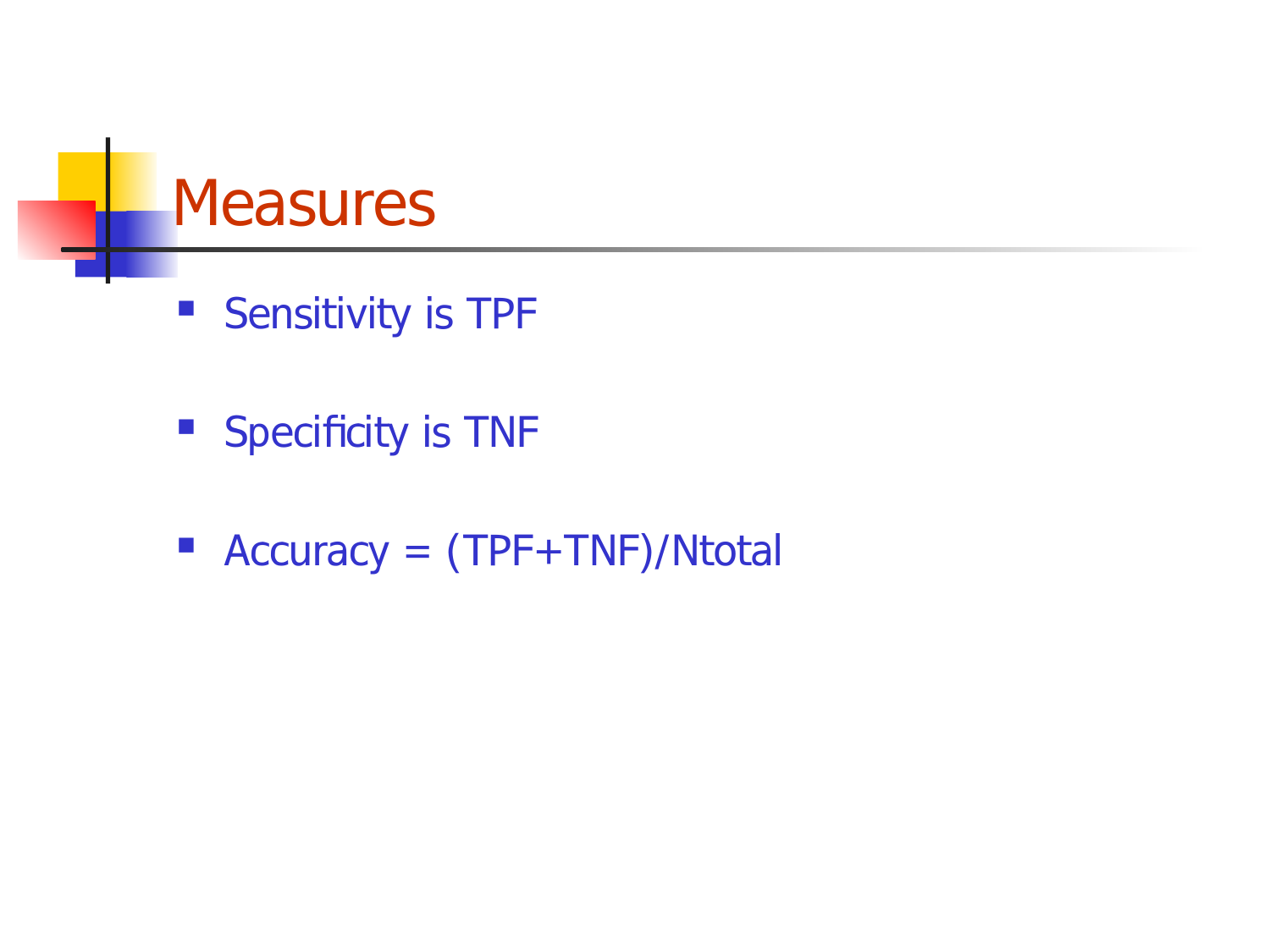

Measures
Sensitivity is TPF

Specificity is TNF

Accuracy = (TPF+TNF)/Ntotal